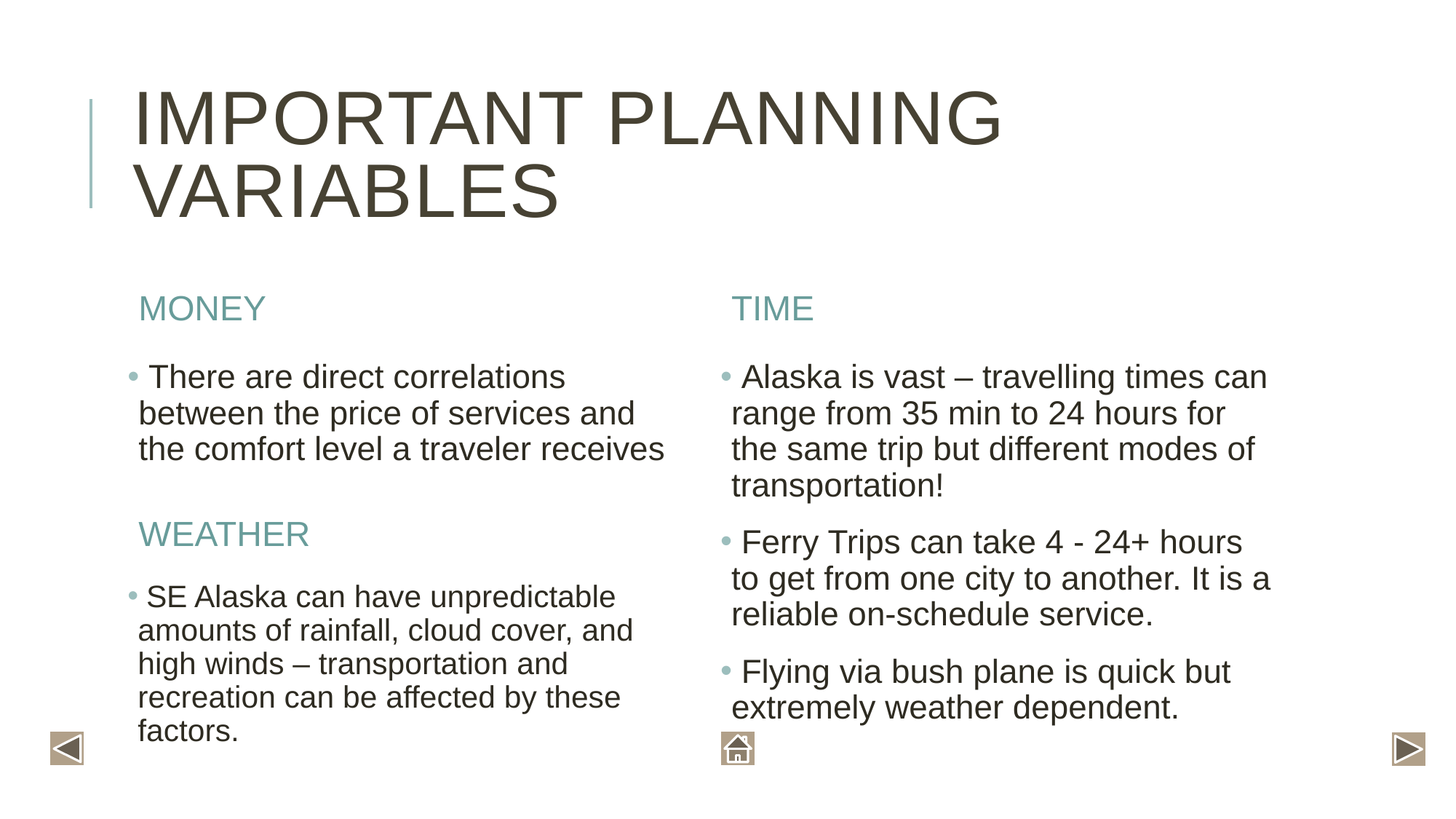

# Important planning variables
MONEY
TIME
 There are direct correlations between the price of services and the comfort level a traveler receives
 Alaska is vast – travelling times can range from 35 min to 24 hours for the same trip but different modes of transportation!
 Ferry Trips can take 4 - 24+ hours to get from one city to another. It is a reliable on-schedule service.
 Flying via bush plane is quick but extremely weather dependent.
WEATHER
 SE Alaska can have unpredictable amounts of rainfall, cloud cover, and  high winds – transportation and recreation can be affected by these factors.